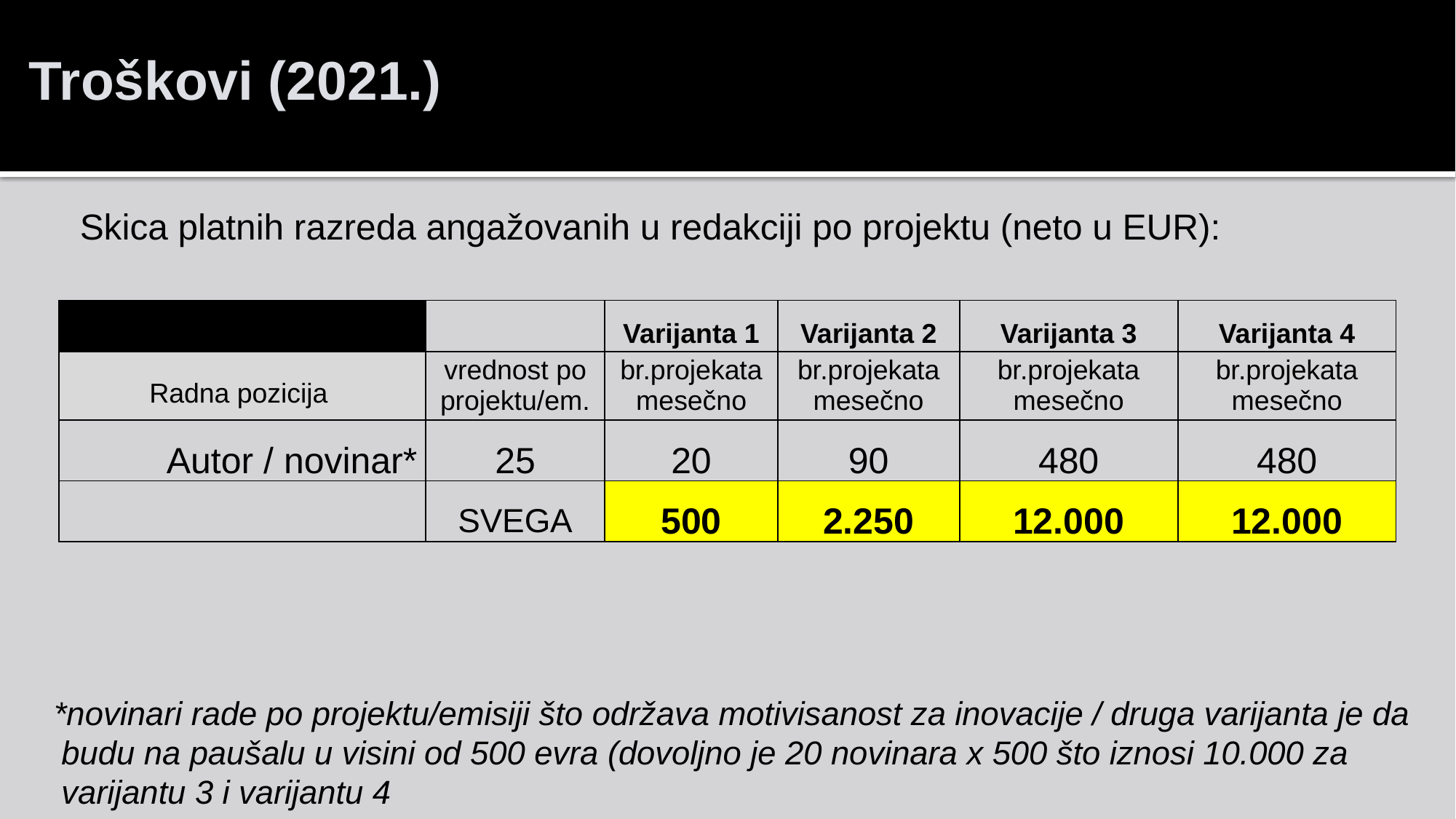

Troškovi (2021.)

Skica platnih razreda angažovanih u redakciji po projektu (neto u EUR):

*novinari rade po projektu/emisiji što održava motivisanost za inovacije / druga varijanta je da budu na paušalu u visini od 500 evra (dovoljno je 20 novinara x 500 što iznosi 10.000 za varijantu 3 i varijantu 4

| Projekat / emisija |  | Varijanta 1 | Varijanta 2 | Varijanta 3 | Varijanta 4 |
| --- | --- | --- | --- | --- | --- |
| Radna pozicija | vrednost po projektu/em. | br.projekata mesečno | br.projekata mesečno | br.projekata mesečno | br.projekata mesečno |
| Autor / novinar\* | 25 | 20 | 90 | 480 | 480 |
|  | SVEGA | 500 | 2.250 | 12.000 | 12.000 |